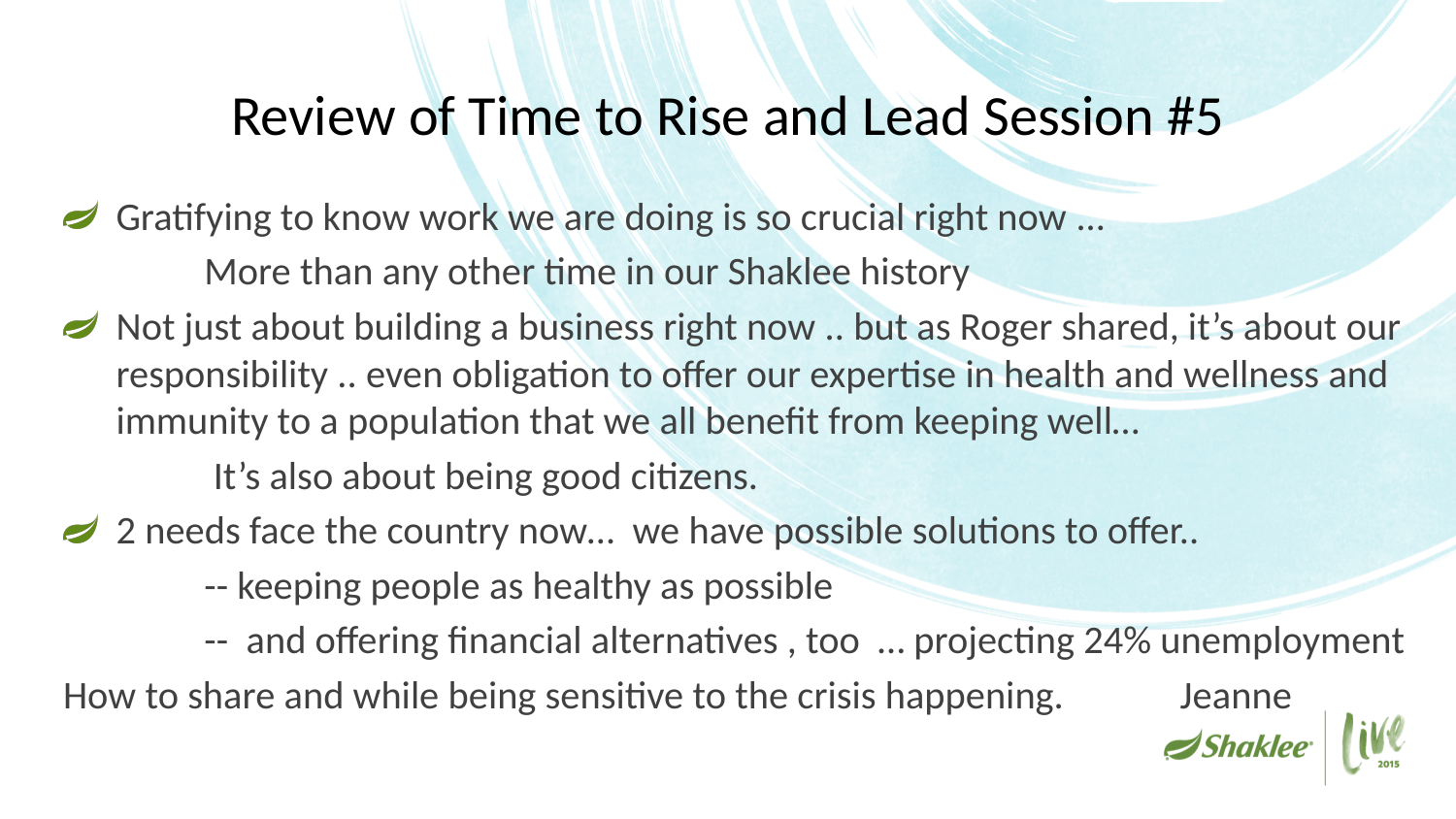

# Review of Time to Rise and Lead Session #5
Gratifying to know work we are doing is so crucial right now …
	More than any other time in our Shaklee history
Not just about building a business right now .. but as Roger shared, it’s about our responsibility .. even obligation to offer our expertise in health and wellness and immunity to a population that we all benefit from keeping well…
			 It’s also about being good citizens.
2 needs face the country now…  we have possible solutions to offer..
	-- keeping people as healthy as possible
	--  and offering financial alternatives , too  … projecting 24% unemployment
How to share and while being sensitive to the crisis happening.             Jeanne